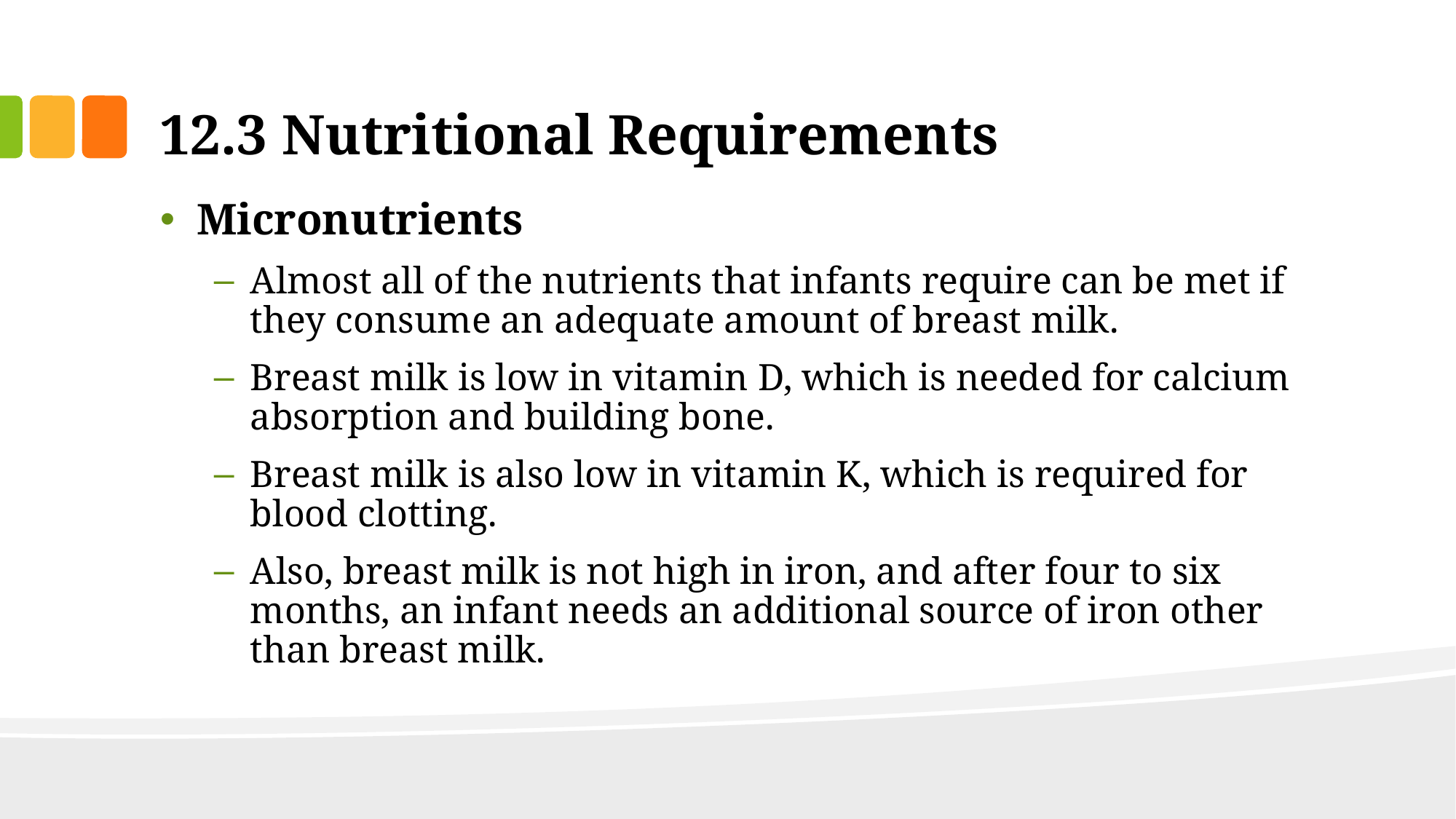

# 12.3 Nutritional Requirements
Micronutrients
Almost all of the nutrients that infants require can be met if they consume an adequate amount of breast milk.
Breast milk is low in vitamin D, which is needed for calcium absorption and building bone.
Breast milk is also low in vitamin K, which is required for blood clotting.
Also, breast milk is not high in iron, and after four to six months, an infant needs an additional source of iron other than breast milk.